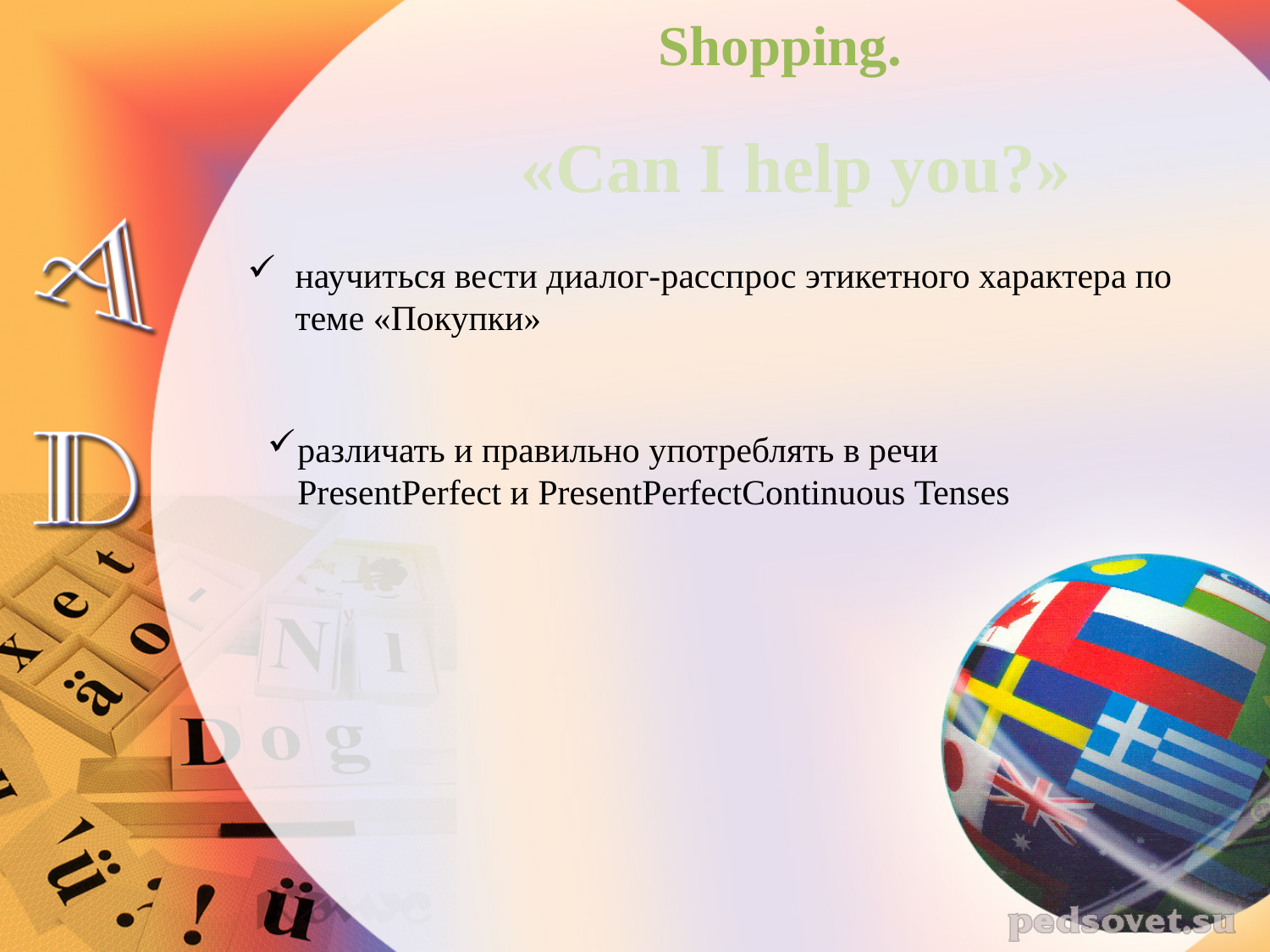

Shopping.
«Can I help you?»
научиться вести диалог-расспрос этикетного характера по теме «Покупки»
различать и правильно употреблять в речи PresentPerfect и PresentPerfectContinuous Tenses